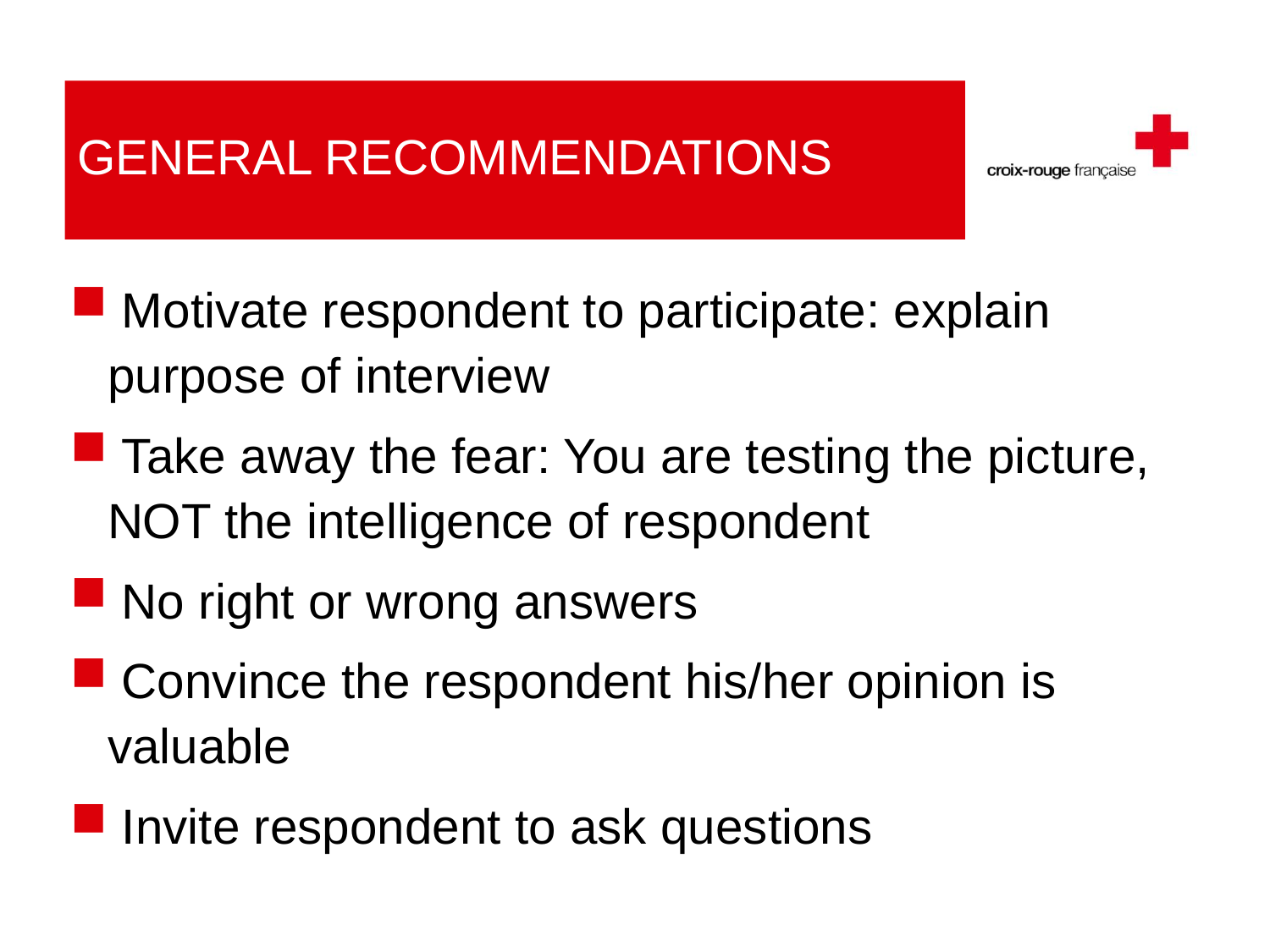

# General recommendations
 Motivate respondent to participate: explain purpose of interview
 Take away the fear: You are testing the picture, NOT the intelligence of respondent
 No right or wrong answers
 Convince the respondent his/her opinion is valuable
 Invite respondent to ask questions